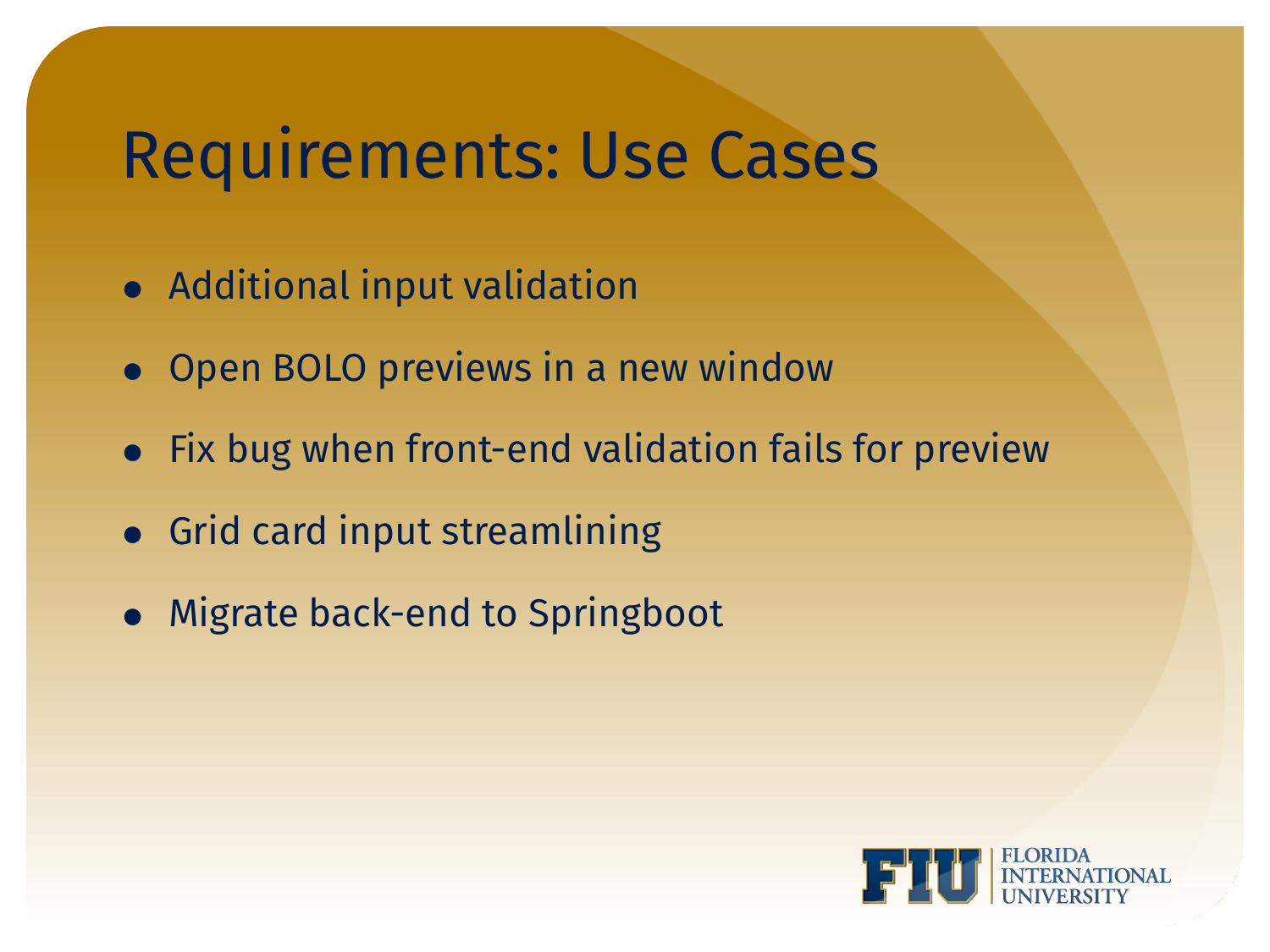

# Requirements: Use Cases
Additional input validation
Open BOLO previews in a new window
Fix bug when front-end validation fails for preview
Grid card input streamlining
Migrate back-end to Springboot